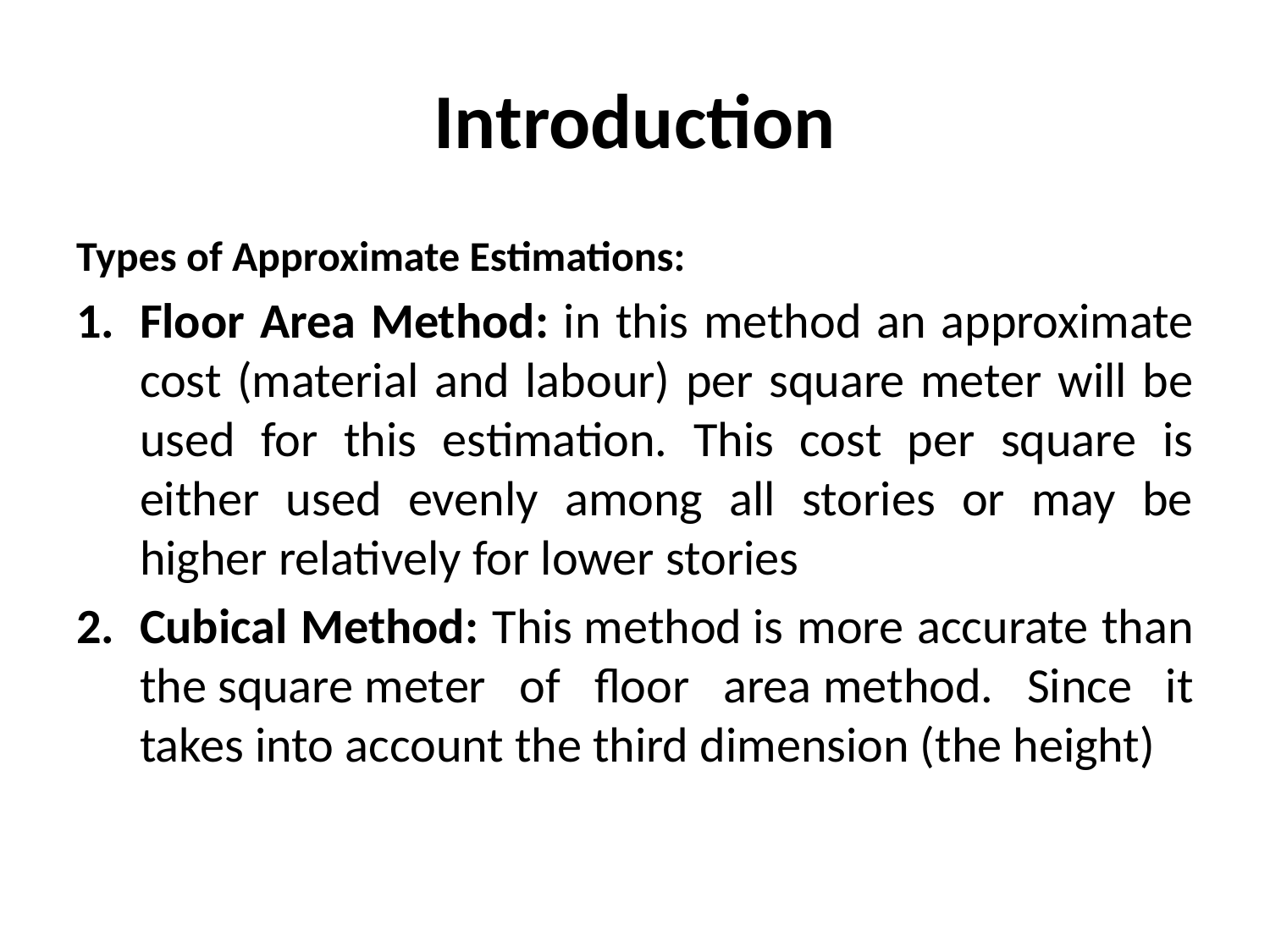

# Introduction
Types of Approximate Estimations:
Floor Area Method: in this method an approximate cost (material and labour) per square meter will be used for this estimation. This cost per square is either used evenly among all stories or may be higher relatively for lower stories
Cubical Method: This method is more accurate than the square meter of floor area method. Since it takes into account the third dimension (the height)